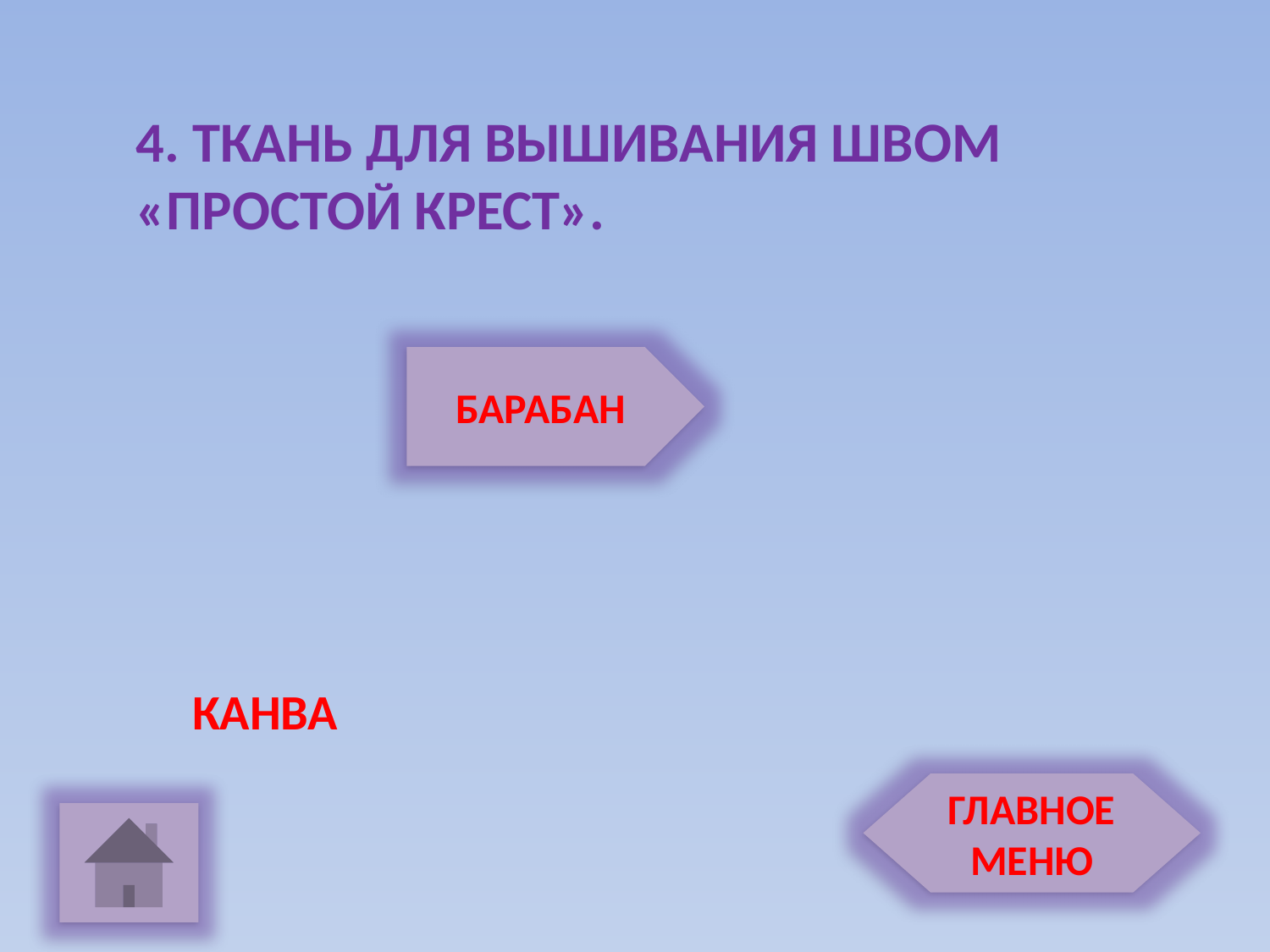

4. ТКАНЬ ДЛЯ ВЫШИВАНИЯ ШВОМ
«ПРОСТОЙ КРЕСТ».
БАРАБАН
КАНВА
ГЛАВНОЕ МЕНЮ